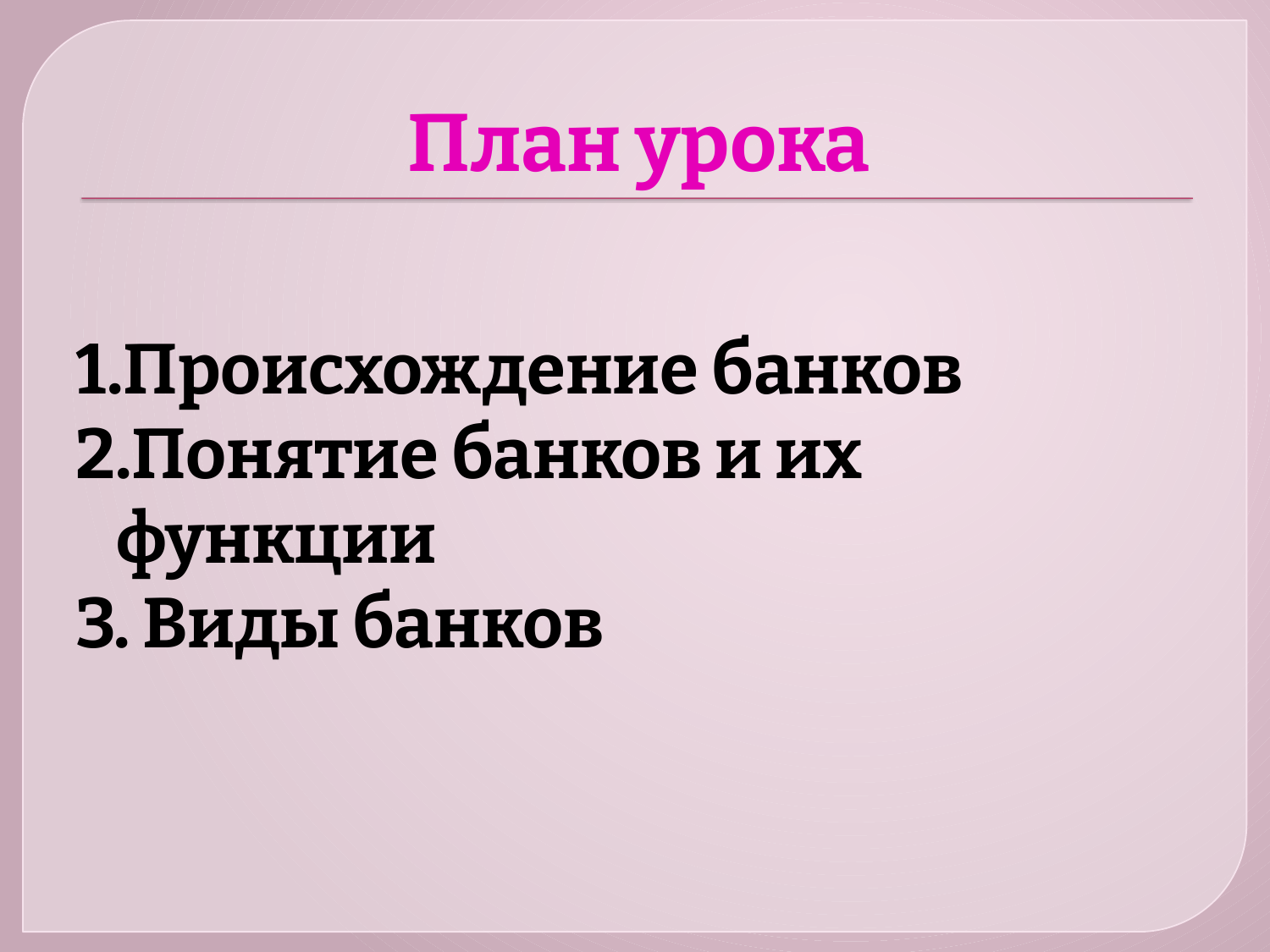

# План урока
1.Происхождение банков
2.Понятие банков и их функции
3. Виды банков